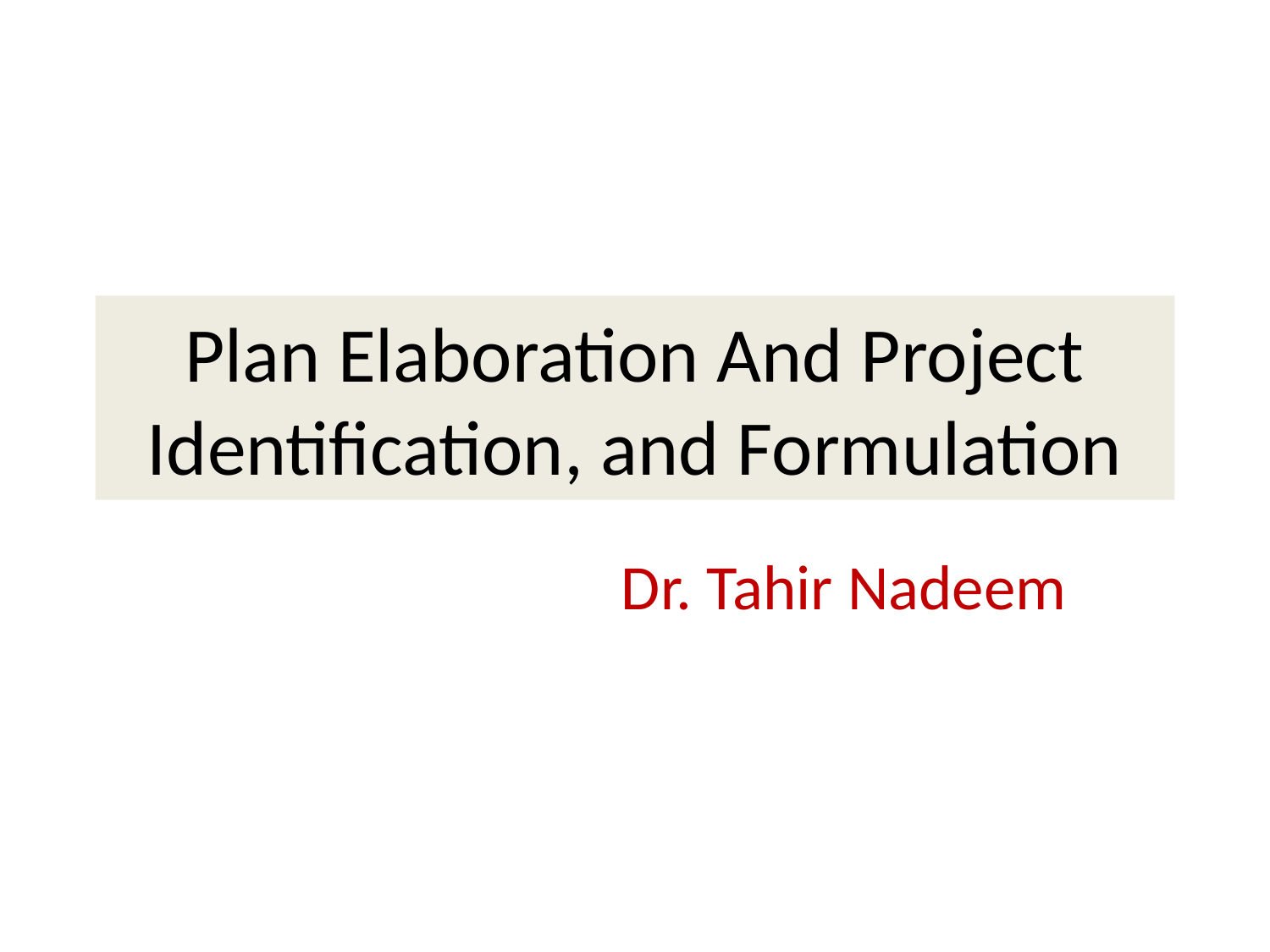

# Plan Elaboration And Project Identification, and Formulation
Dr. Tahir Nadeem